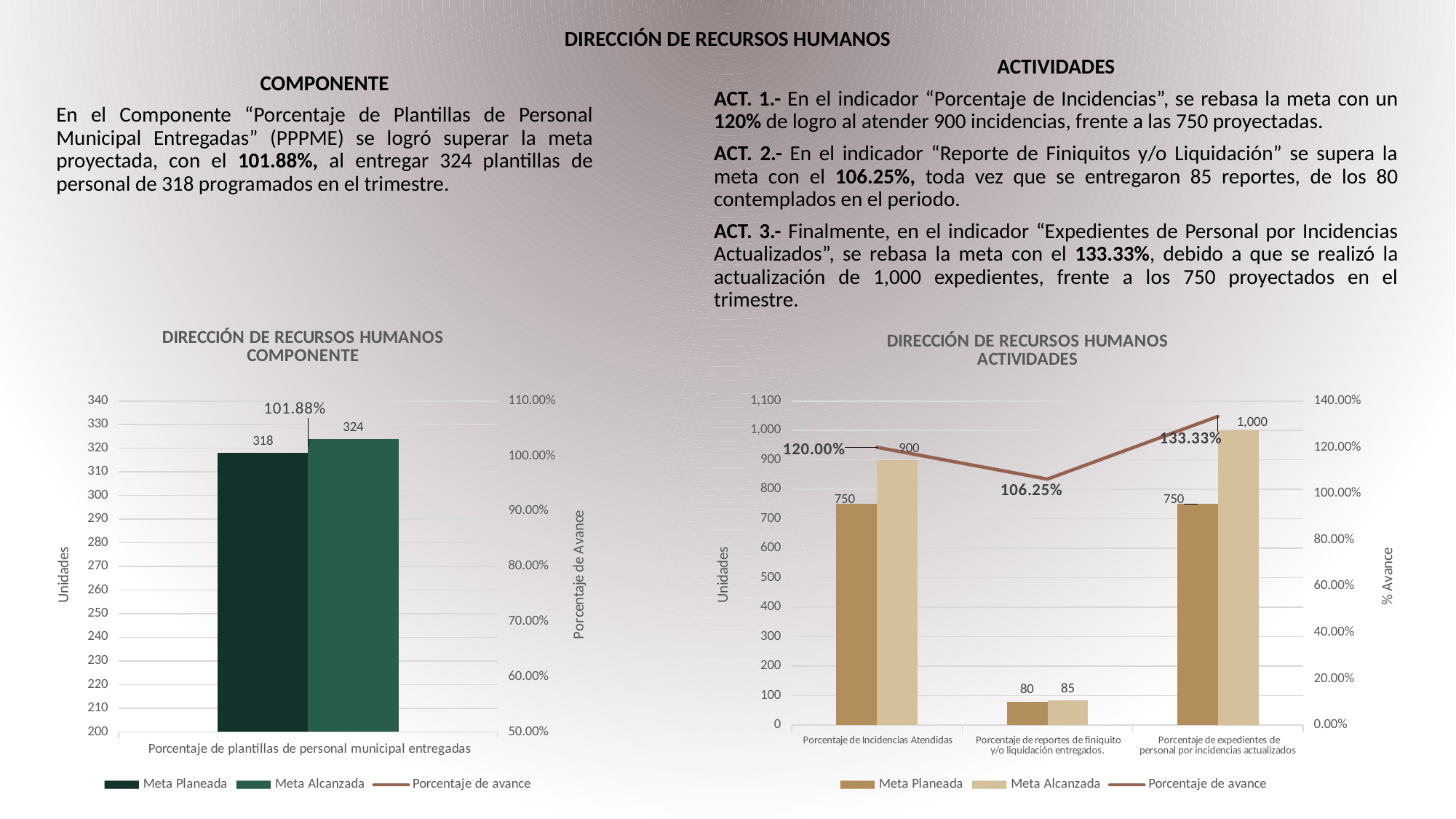

DIRECCIÓN DE RECURSOS HUMANOS
ACTIVIDADES
ACT. 1.- En el indicador “Porcentaje de Incidencias”, se rebasa la meta con un 120% de logro al atender 900 incidencias, frente a las 750 proyectadas.
ACT. 2.- En el indicador “Reporte de Finiquitos y/o Liquidación” se supera la meta con el 106.25%, toda vez que se entregaron 85 reportes, de los 80 contemplados en el periodo.
ACT. 3.- Finalmente, en el indicador “Expedientes de Personal por Incidencias Actualizados”, se rebasa la meta con el 133.33%, debido a que se realizó la actualización de 1,000 expedientes, frente a los 750 proyectados en el trimestre.

COMPONENTE
En el Componente “Porcentaje de Plantillas de Personal Municipal Entregadas” (PPPME) se logró superar la meta proyectada, con el 101.88%, al entregar 324 plantillas de personal de 318 programados en el trimestre.

### Chart: DIRECCIÓN DE RECURSOS HUMANOS
COMPONENTE

| Category | Meta Planeada | Meta Alcanzada |  |
|---|---|---|---|
|  Porcentaje de plantillas de personal municipal entregadas | 318.0 | 324.0 | 1.0188679245283019 |

### Chart: DIRECCIÓN DE RECURSOS HUMANOS
ACTIVIDADES

| Category | Meta Planeada | Meta Alcanzada |  |
|---|---|---|---|
|  Porcentaje de Incidencias Atendidas | 750.0 | 900.0 | 1.2 |
|  Porcentaje de reportes de finiquito y/o liquidación entregados. | 80.0 | 85.0 | 1.0625 |
|  Porcentaje de expedientes de personal por incidencias actualizados | 750.0 | 1000.0 | 1.3333333333333333 |